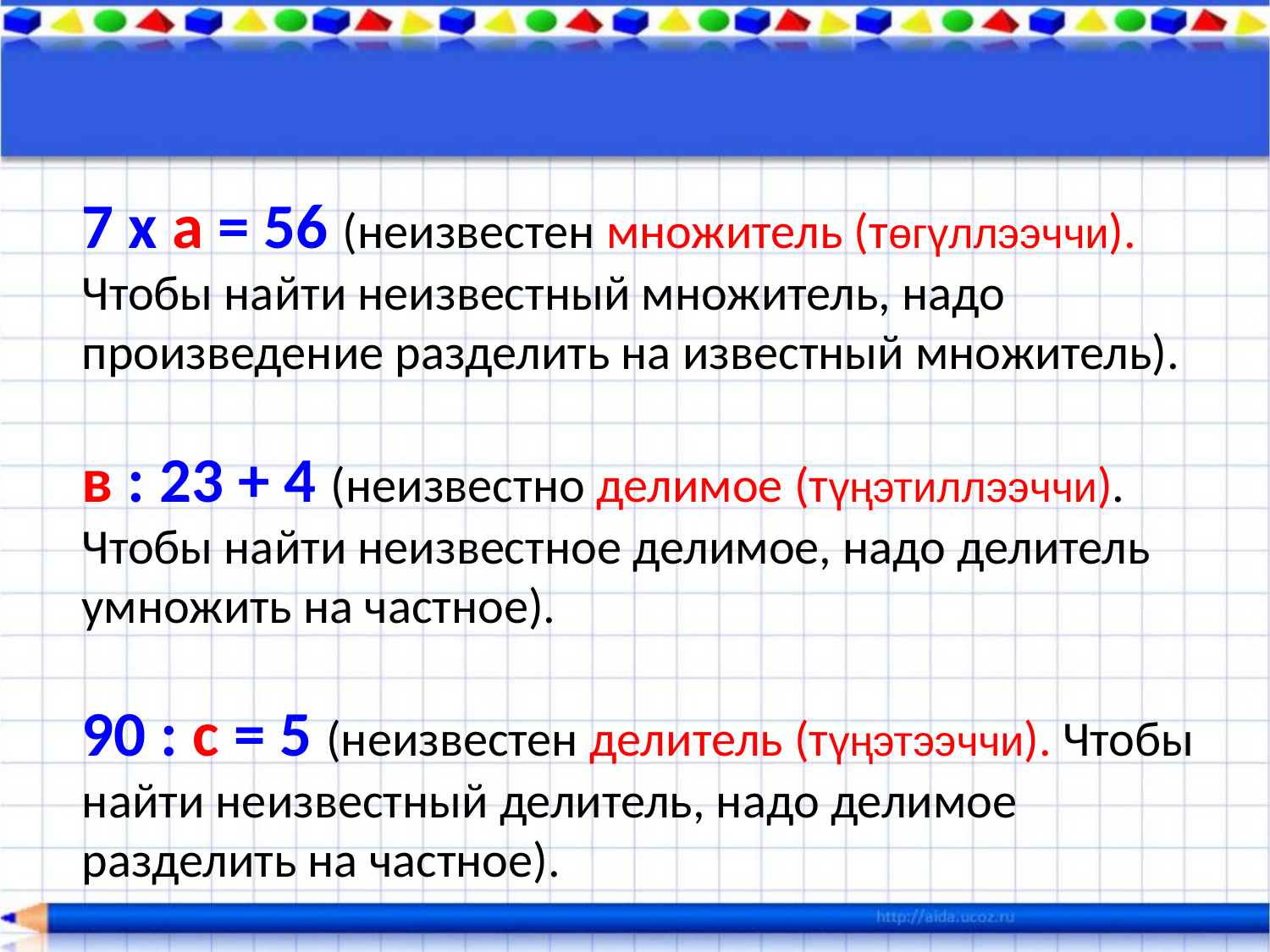

7 x а = 56 (неизвестен множитель (төгүллээччи). Чтобы найти неизвестный множитель, надо произведение разделить на известный множитель).

в : 23 + 4 (неизвестно делимое (түңэтиллээччи). Чтобы найти неизвестное делимое, надо делитель умножить на частное).

90 : с = 5 (неизвестен делитель (түңэтээччи). Чтобы найти неизвестный делитель, надо делимое разделить на частное).